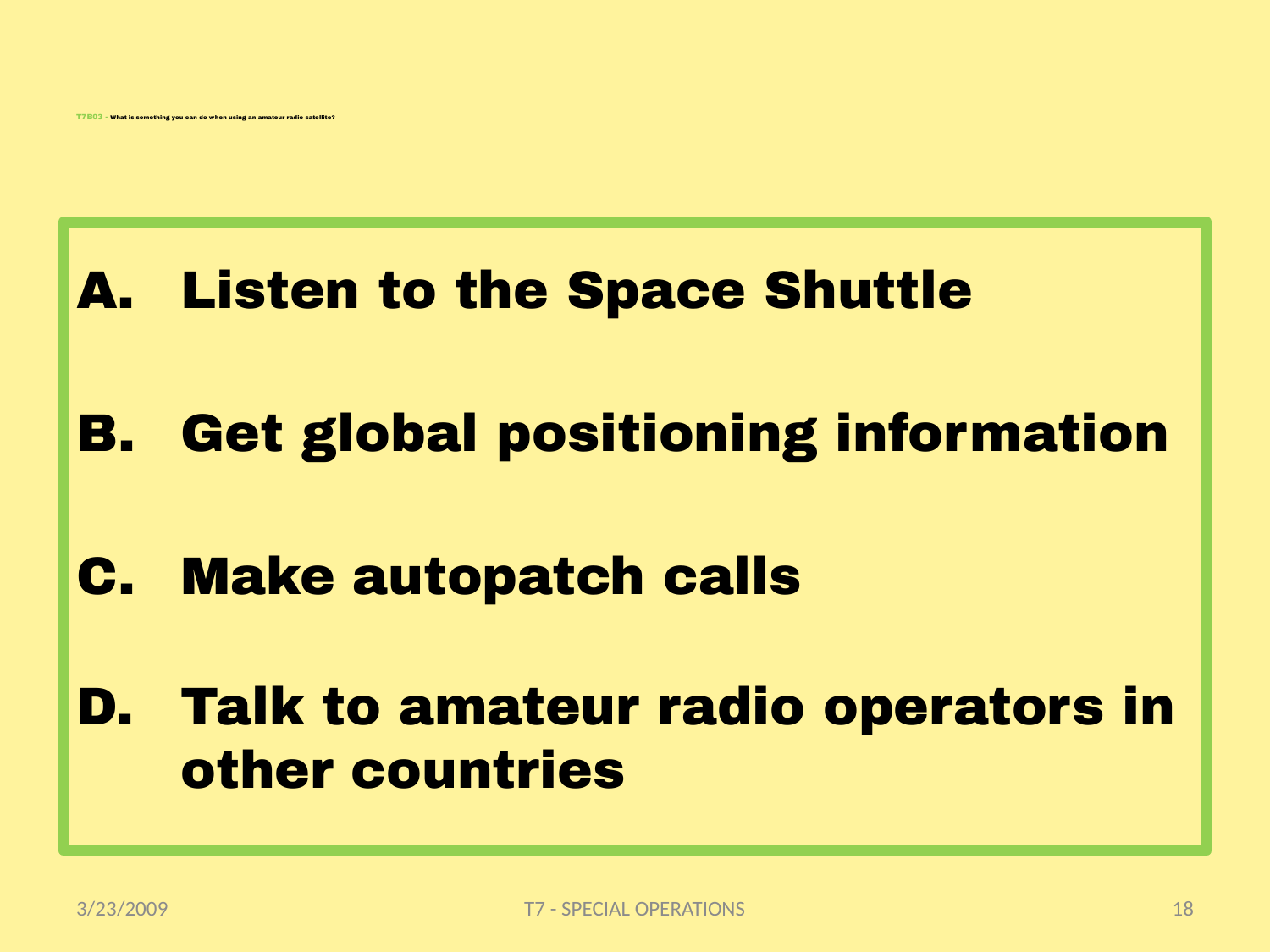

# T7B03 - What is something you can do when using an amateur radio satellite?

Listen to the Space Shuttle

Get global positioning information

Make autopatch calls

Talk to amateur radio operators in other countries
3/23/2009
T7 - SPECIAL OPERATIONS
18